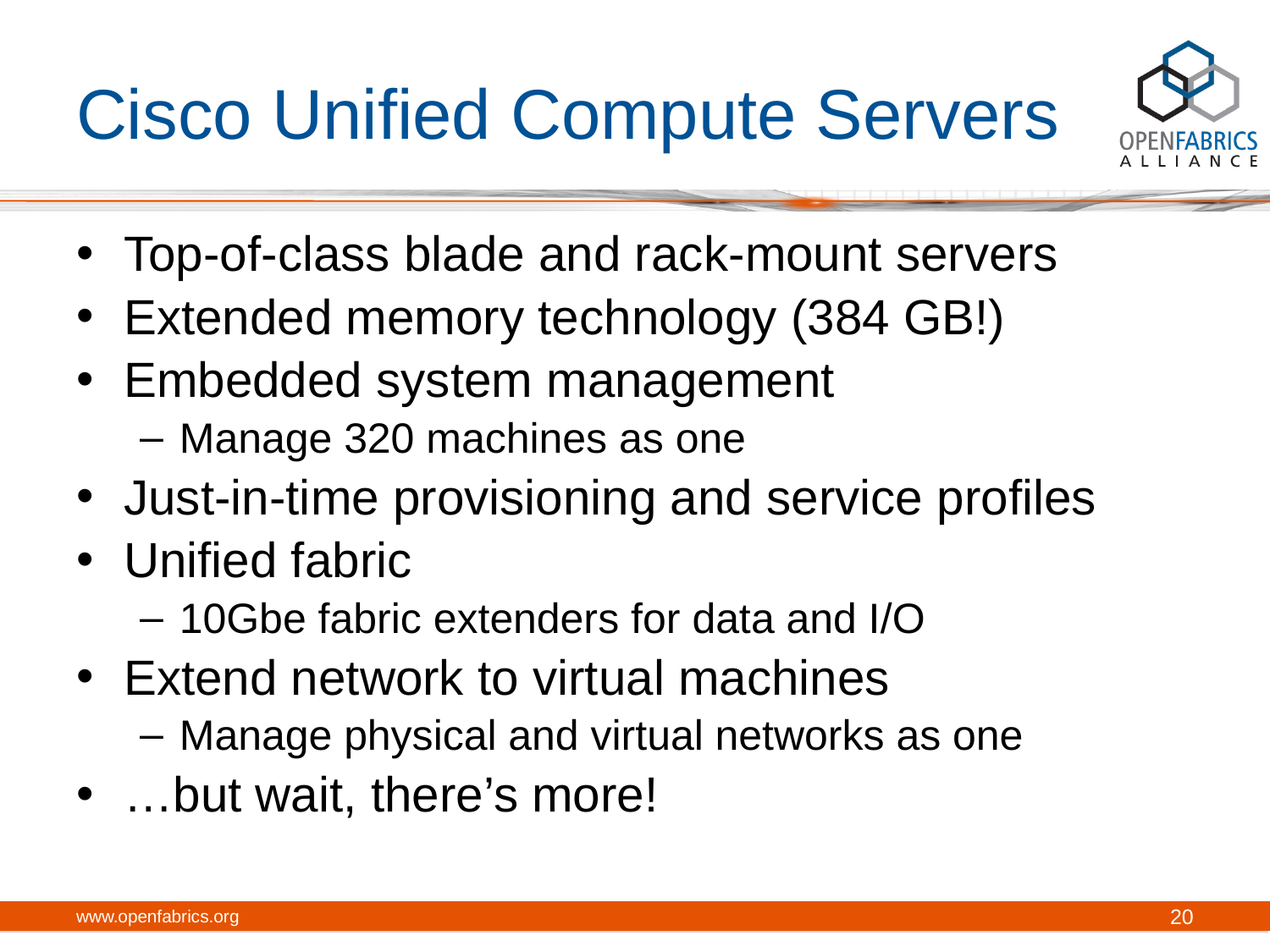

# Cisco Unified Compute Servers
Top-of-class blade and rack-mount servers
Extended memory technology (384 GB!)
Embedded system management
Manage 320 machines as one
Just-in-time provisioning and service profiles
Unified fabric
10Gbe fabric extenders for data and I/O
Extend network to virtual machines
Manage physical and virtual networks as one
…but wait, there’s more!
www.openfabrics.org
20